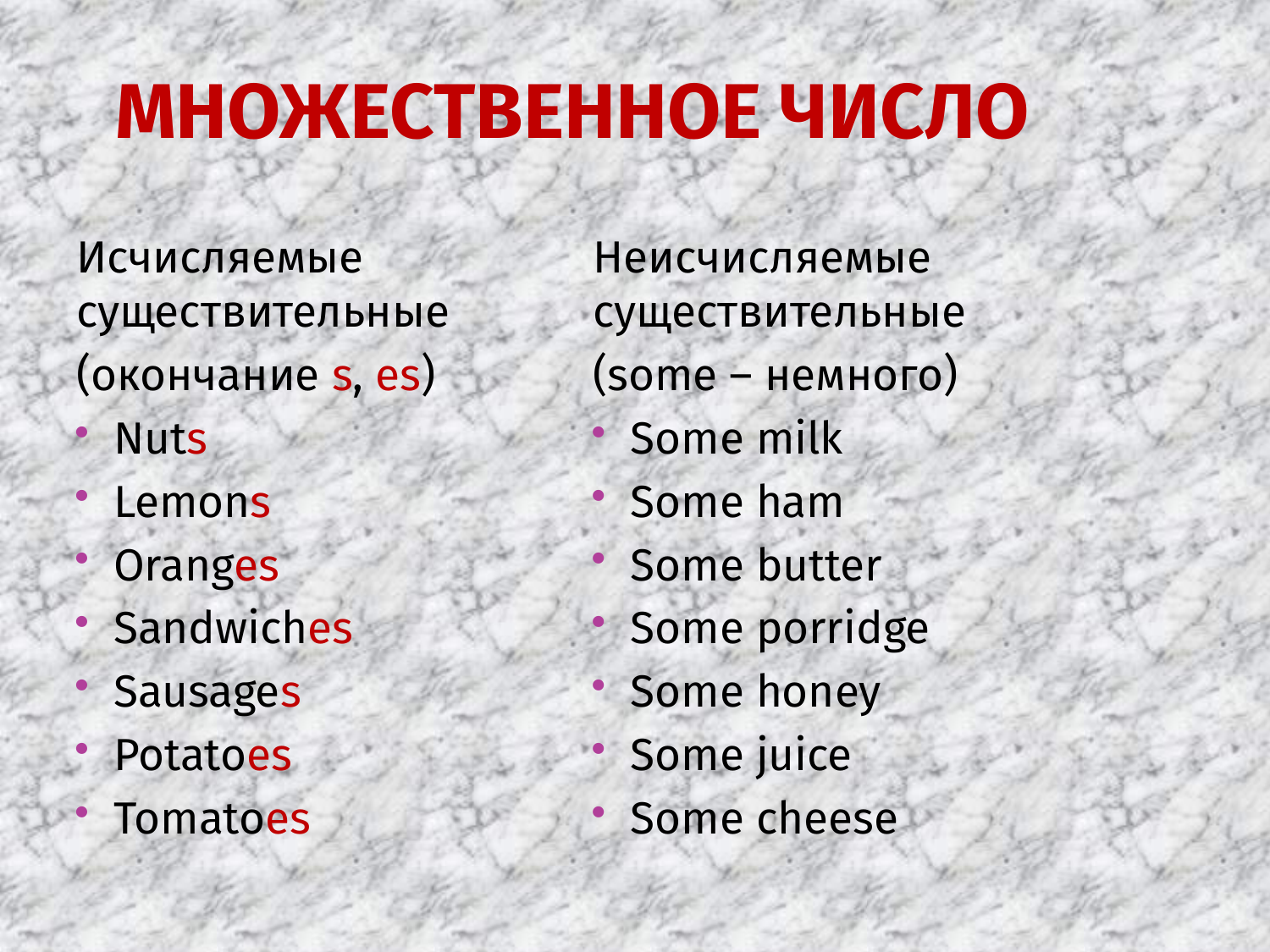

# Множественное число
Исчисляемые существительные
(окончание s, es)
Nuts
Lemons
Oranges
Sandwiches
Sausages
Potatoes
Tomatoes

Неисчисляемые существительные
(some – немного)
Some milk
Some ham
Some butter
Some porridge
Some honey
Some juice
Some cheese